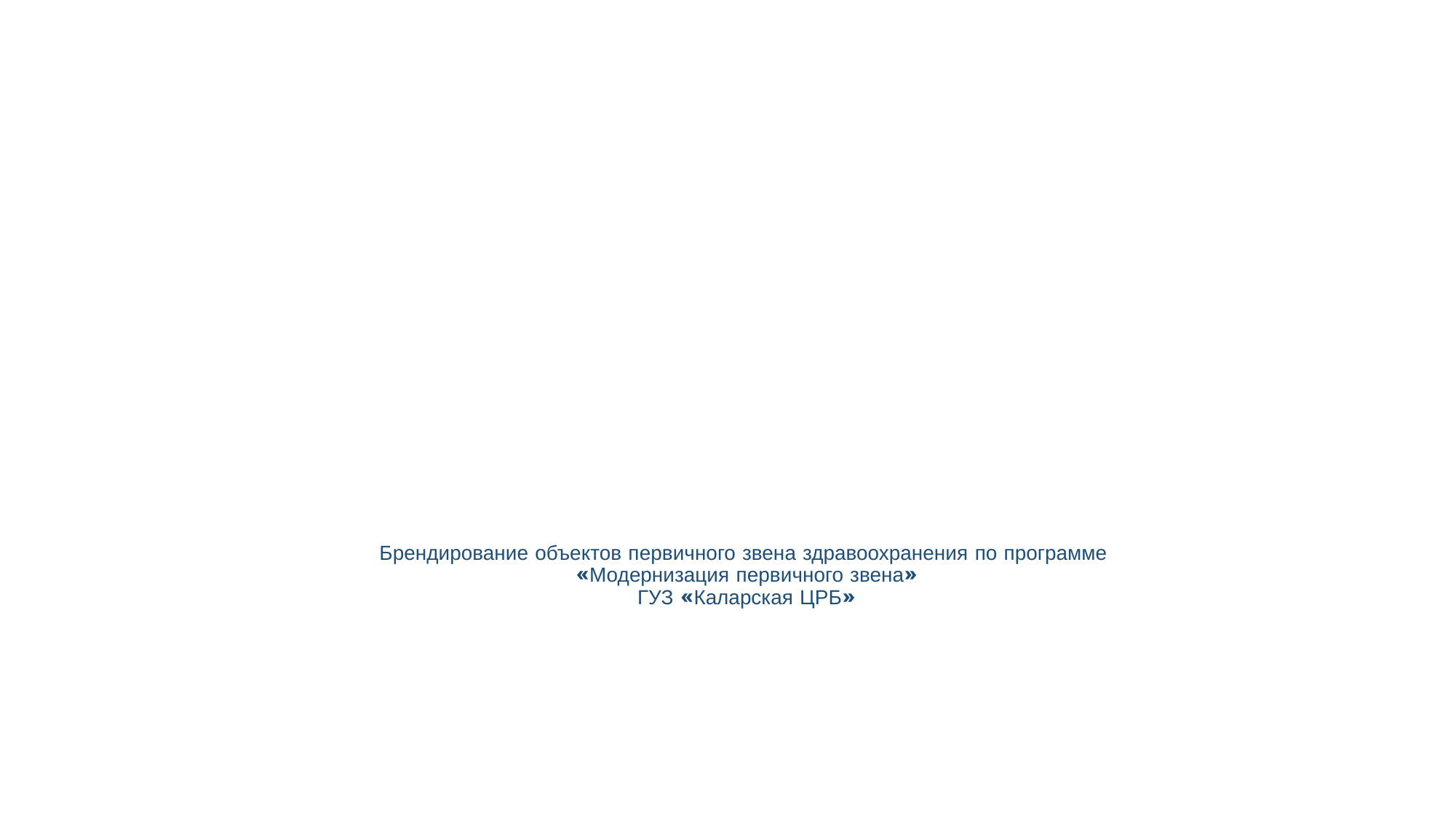

# Брендирование объектов первичного звена здравоохранения по программе «Модернизация первичного звена» ГУЗ «Каларская ЦРБ»